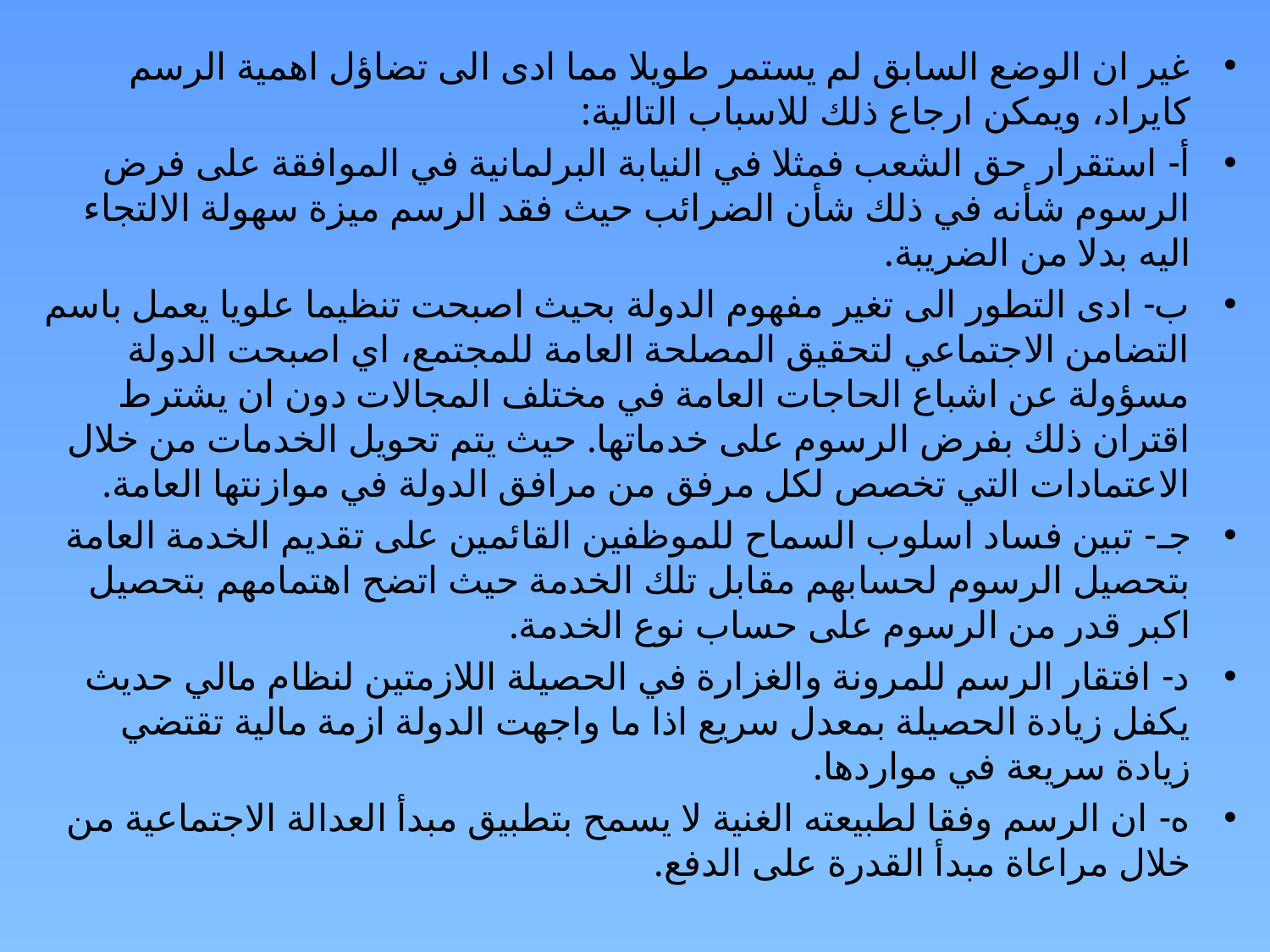

غير ان الوضع السابق لم يستمر طويلا مما ادى الى تضاؤل اهمية الرسم كايراد، ويمكن ارجاع ذلك للاسباب التالية:
أ- استقرار حق الشعب فمثلا في النيابة البرلمانية في الموافقة على فرض الرسوم شأنه في ذلك شأن الضرائب حيث فقد الرسم ميزة سهولة الالتجاء اليه بدلا من الضريبة.
ب- ادى التطور الى تغير مفهوم الدولة بحيث اصبحت تنظيما علويا يعمل باسم التضامن الاجتماعي لتحقيق المصلحة العامة للمجتمع، اي اصبحت الدولة مسؤولة عن اشباع الحاجات العامة في مختلف المجالات دون ان يشترط اقتران ذلك بفرض الرسوم على خدماتها. حيث يتم تحويل الخدمات من خلال الاعتمادات التي تخصص لكل مرفق من مرافق الدولة في موازنتها العامة.
جـ- تبين فساد اسلوب السماح للموظفين القائمين على تقديم الخدمة العامة بتحصيل الرسوم لحسابهم مقابل تلك الخدمة حيث اتضح اهتمامهم بتحصيل اكبر قدر من الرسوم على حساب نوع الخدمة.
د- افتقار الرسم للمرونة والغزارة في الحصيلة اللازمتين لنظام مالي حديث يكفل زيادة الحصيلة بمعدل سريع اذا ما واجهت الدولة ازمة مالية تقتضي زيادة سريعة في مواردها.
ه- ان الرسم وفقا لطبيعته الغنية لا يسمح بتطبيق مبدأ العدالة الاجتماعية من خلال مراعاة مبدأ القدرة على الدفع.